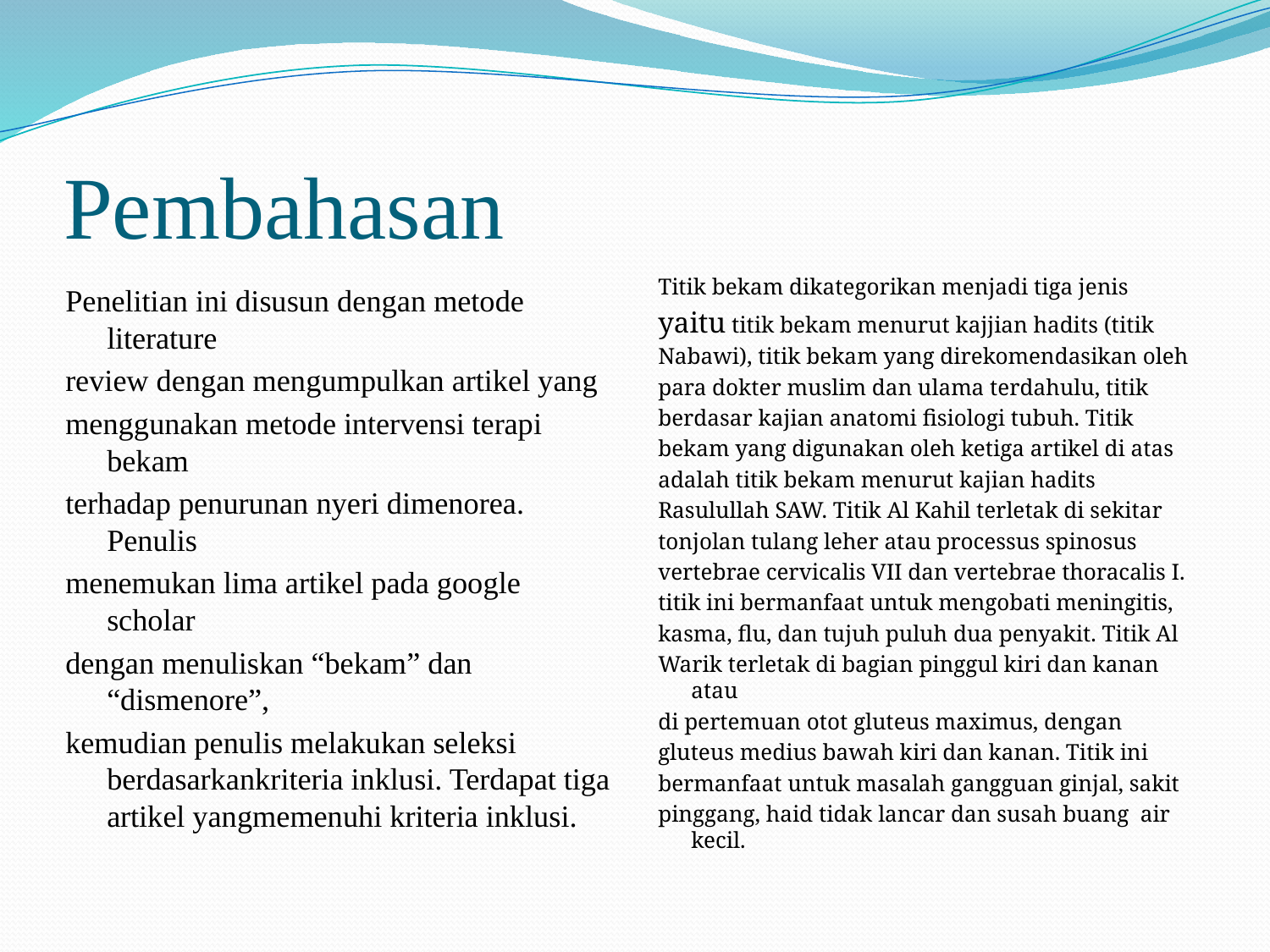

# Pembahasan
Titik bekam dikategorikan menjadi tiga jenis
yaitu titik bekam menurut kajjian hadits (titik
Nabawi), titik bekam yang direkomendasikan oleh
para dokter muslim dan ulama terdahulu, titik
berdasar kajian anatomi fisiologi tubuh. Titik
bekam yang digunakan oleh ketiga artikel di atas
adalah titik bekam menurut kajian hadits
Rasulullah SAW. Titik Al Kahil terletak di sekitar
tonjolan tulang leher atau processus spinosus
vertebrae cervicalis VII dan vertebrae thoracalis I.
titik ini bermanfaat untuk mengobati meningitis,
kasma, flu, dan tujuh puluh dua penyakit. Titik Al
Warik terletak di bagian pinggul kiri dan kanan atau
di pertemuan otot gluteus maximus, dengan
gluteus medius bawah kiri dan kanan. Titik ini
bermanfaat untuk masalah gangguan ginjal, sakit
pinggang, haid tidak lancar dan susah buang  air kecil.
Penelitian ini disusun dengan metode literature
review dengan mengumpulkan artikel yang
menggunakan metode intervensi terapi bekam
terhadap penurunan nyeri dimenorea. Penulis
menemukan lima artikel pada google scholar
dengan menuliskan “bekam” dan “dismenore”,
kemudian penulis melakukan seleksi berdasarkankriteria inklusi. Terdapat tiga artikel yangmemenuhi kriteria inklusi.